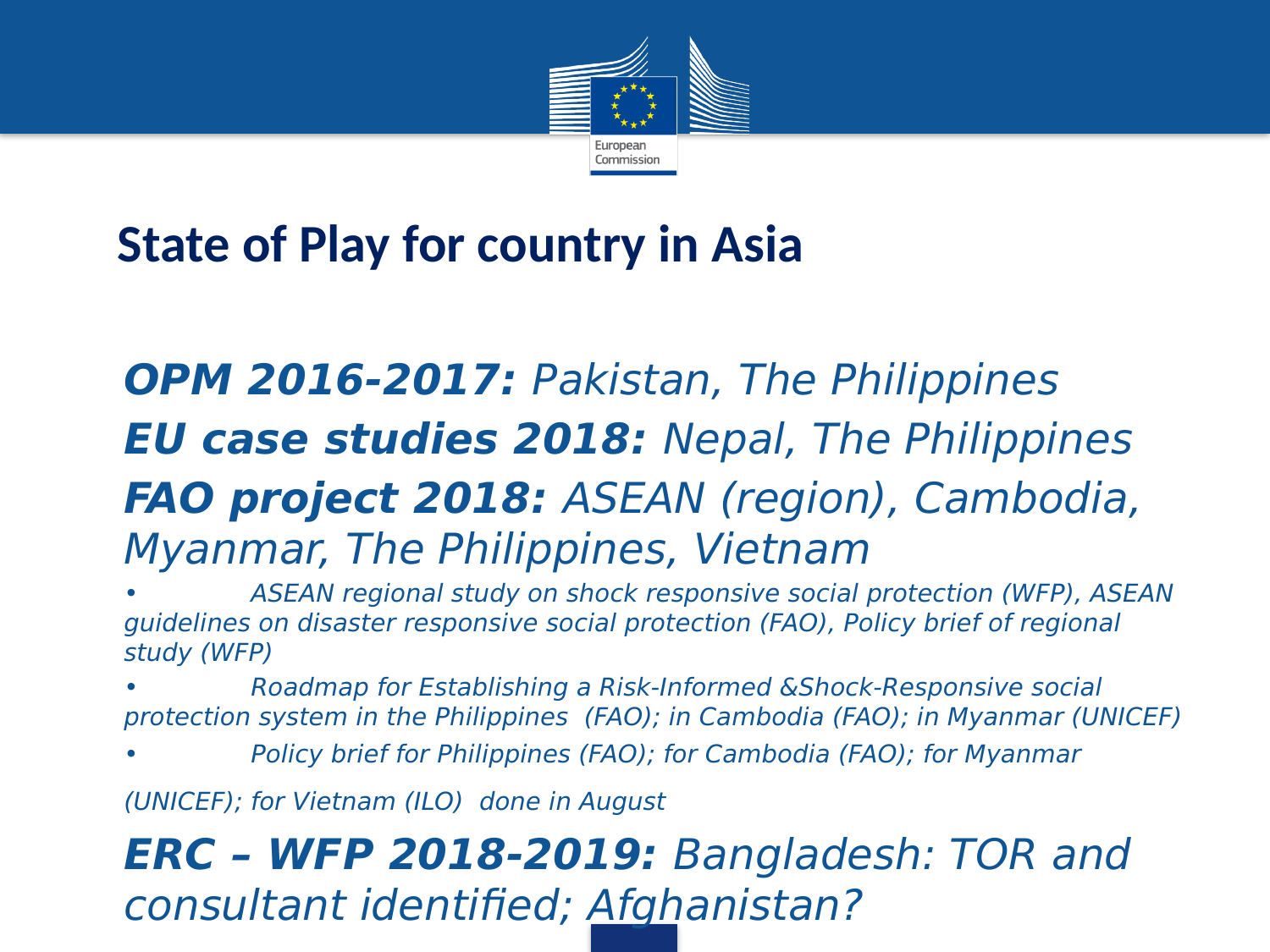

# State of Play for country in Asia
OPM 2016-2017: Pakistan, The Philippines
EU case studies 2018: Nepal, The Philippines
FAO project 2018: ASEAN (region), Cambodia, Myanmar, The Philippines, Vietnam
•	ASEAN regional study on shock responsive social protection (WFP), ASEAN guidelines on disaster responsive social protection (FAO), Policy brief of regional study (WFP)
•	Roadmap for Establishing a Risk-Informed &Shock-Responsive social protection system in the Philippines  (FAO); in Cambodia (FAO); in Myanmar (UNICEF)
•	Policy brief for Philippines (FAO); for Cambodia (FAO); for Myanmar (UNICEF); for Vietnam (ILO)  done in August
ERC – WFP 2018-2019: Bangladesh: TOR and consultant identified; Afghanistan?